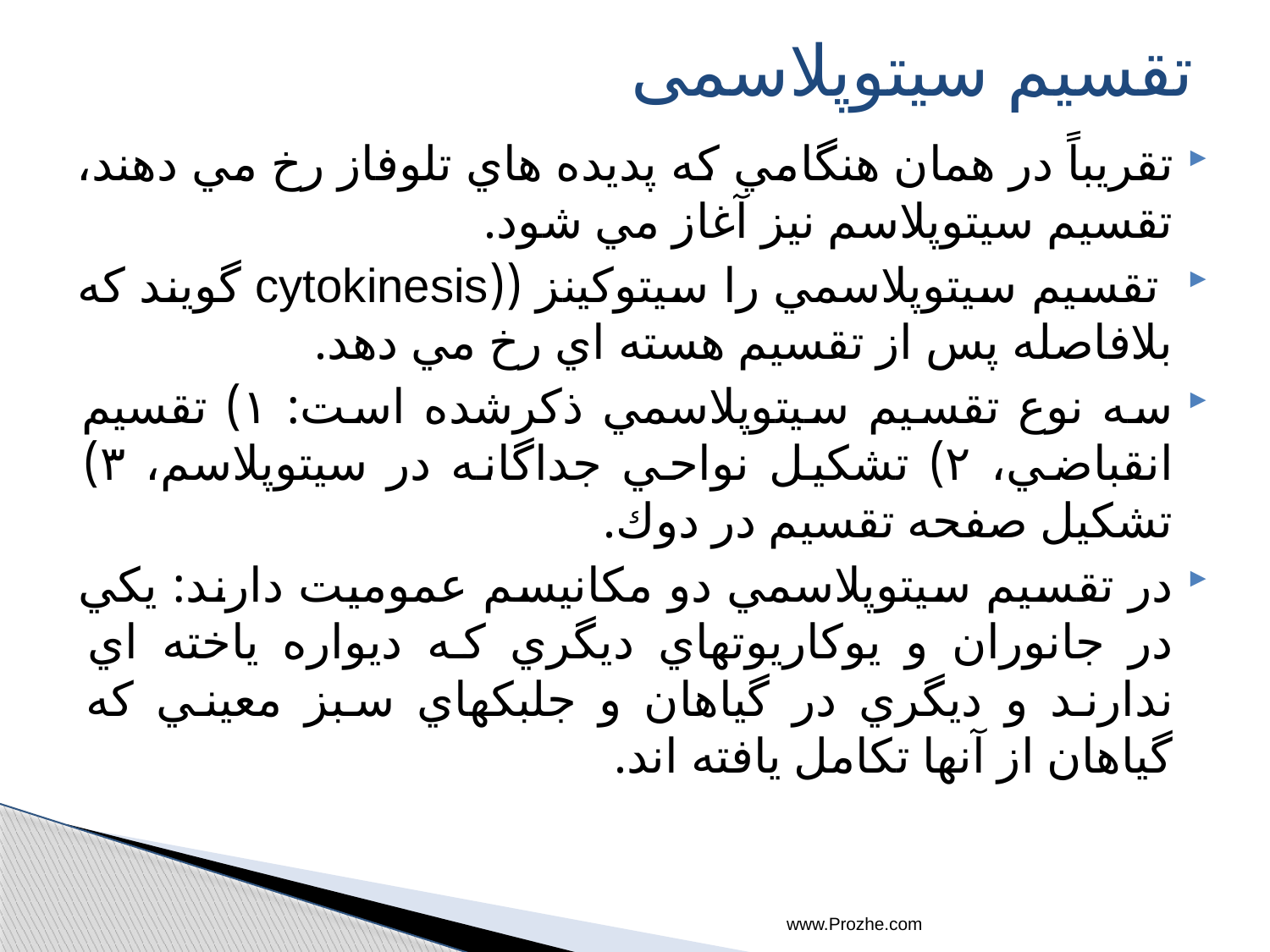

# تقسیم سیتوپلاسمی
تقريباً در همان هنگامي كه پديده هاي تلوفاز رخ مي دهند، تقسيم سيتوپلاسم نيز آغاز مي شود.
 تقسيم سيتوپلاسمي را سيتوكينز ((cytokinesis گويند که بلافاصله پس از تقسيم هسته اي رخ مي دهد.
سه نوع تقسيم سيتوپلاسمي ذکرشده است: ۱) تقسيم انقباضي، ۲) تشكيل نواحي جداگانه در سيتوپلاسم، ۳) تشكيل صفحه تقسيم در دوك.
در تقسيم سيتوپلاسمي دو مكانيسم عموميت دارند: يكي در جانوران و يوكاريوتهاي ديگري كه ديواره ياخته اي ندارند و ديگري در گياهان و جلبكهاي سبز معيني كه گياهان از آنها تكامل يافته اند.
www.Prozhe.com